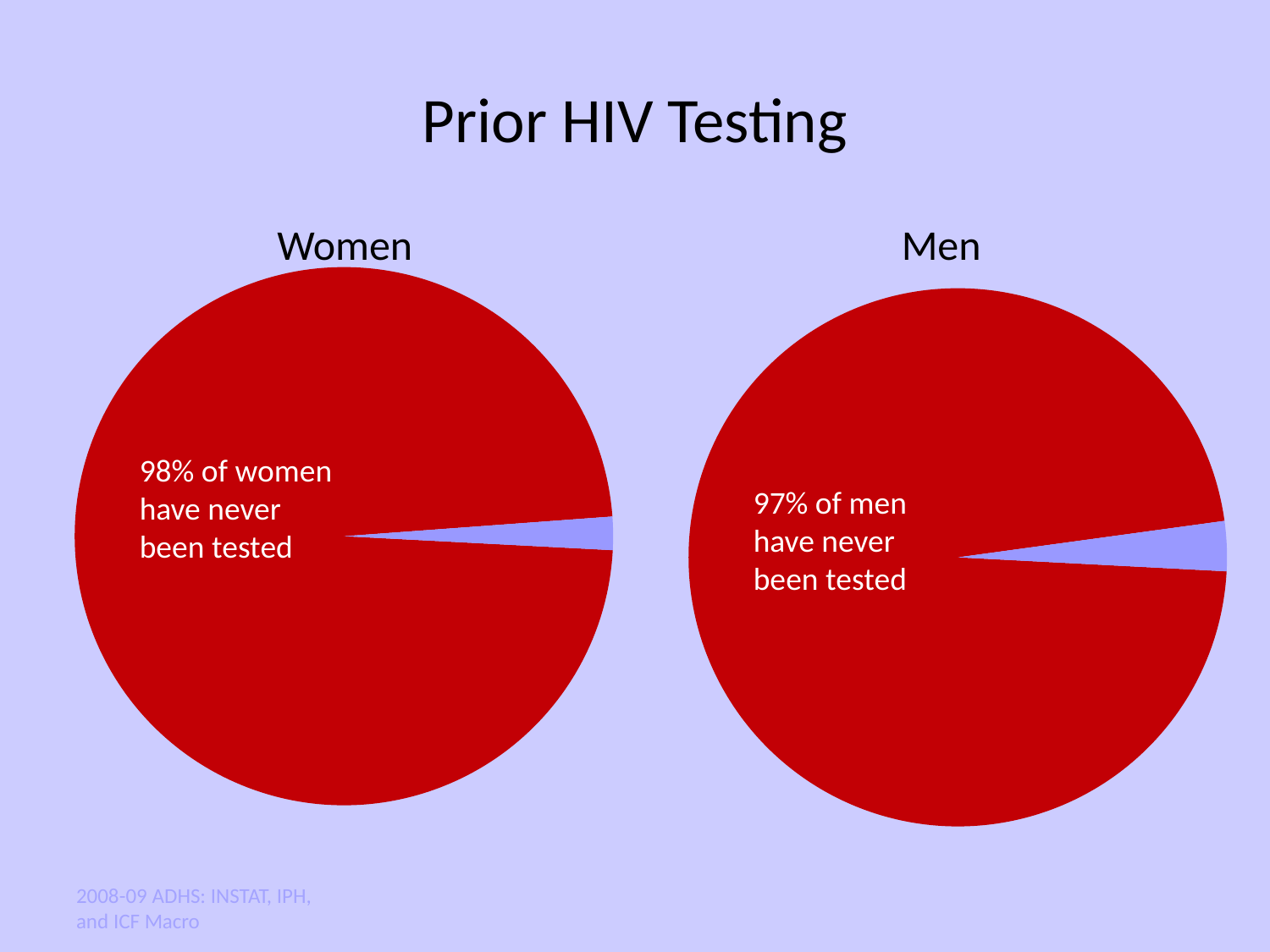

# Prior HIV Testing
Women
Men

### Chart

| Category | Sales |
|---|---|
| 1st Qtr | 98.0 |
| 2nd Qtr | 2.0 |

### Chart

| Category | Sales |
|---|---|
| 1st Qtr | 97.0 |
| 2nd Qtr | 3.0 |
98% of women have never been tested
97% of men have never been tested
2008-09 ADHS: INSTAT, IPH, and ICF Macro